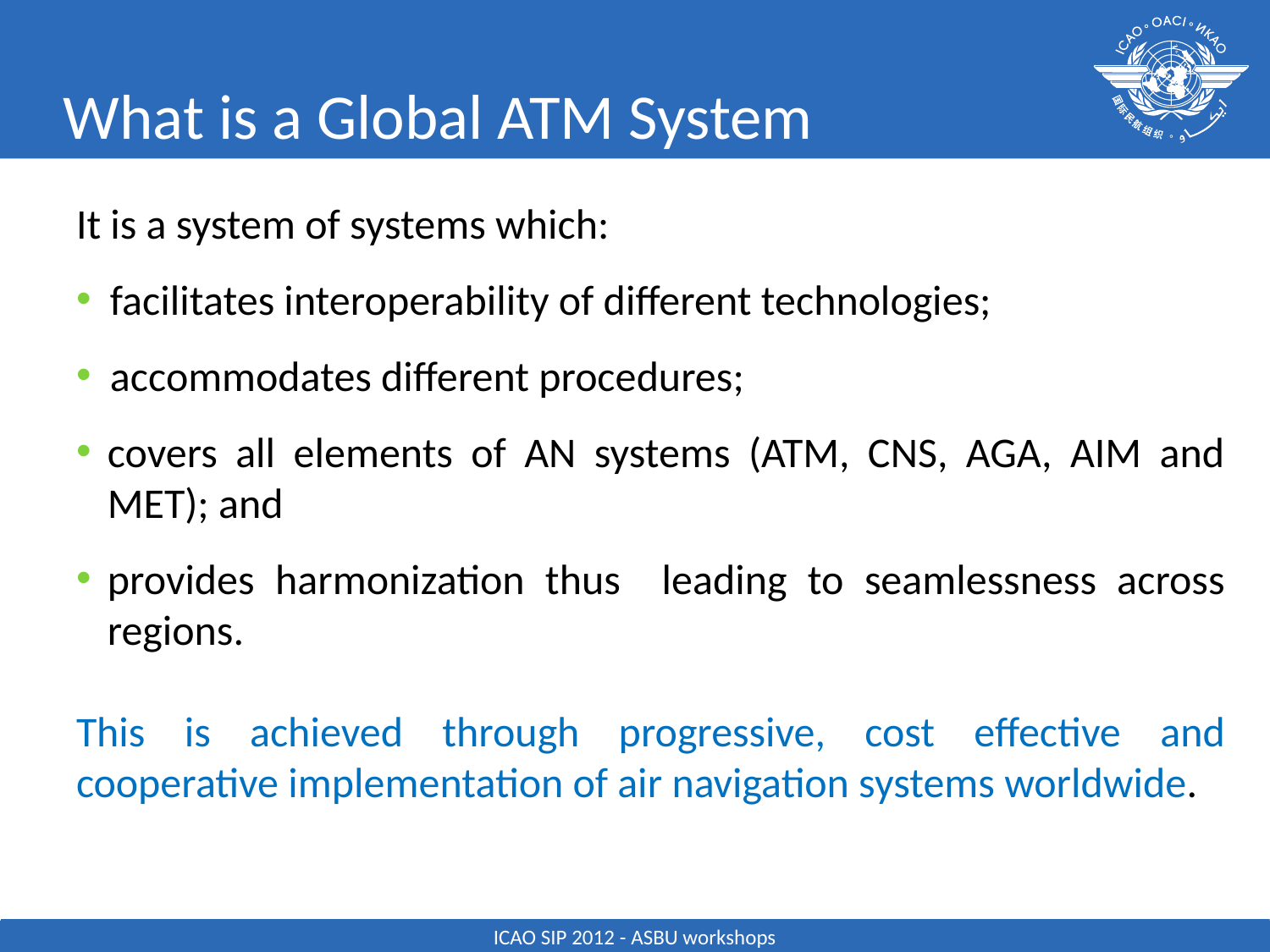

# What is a Global ATM System
It is a system of systems which:
  facilitates interoperability of different technologies;
  accommodates different procedures;
covers all elements of AN systems (ATM, CNS, AGA, AIM and MET); and
provides harmonization thus  leading to seamlessness across regions.
This is achieved through progressive, cost effective and cooperative implementation of air navigation systems worldwide.

ICAO SIP 2012 - ASBU workshops